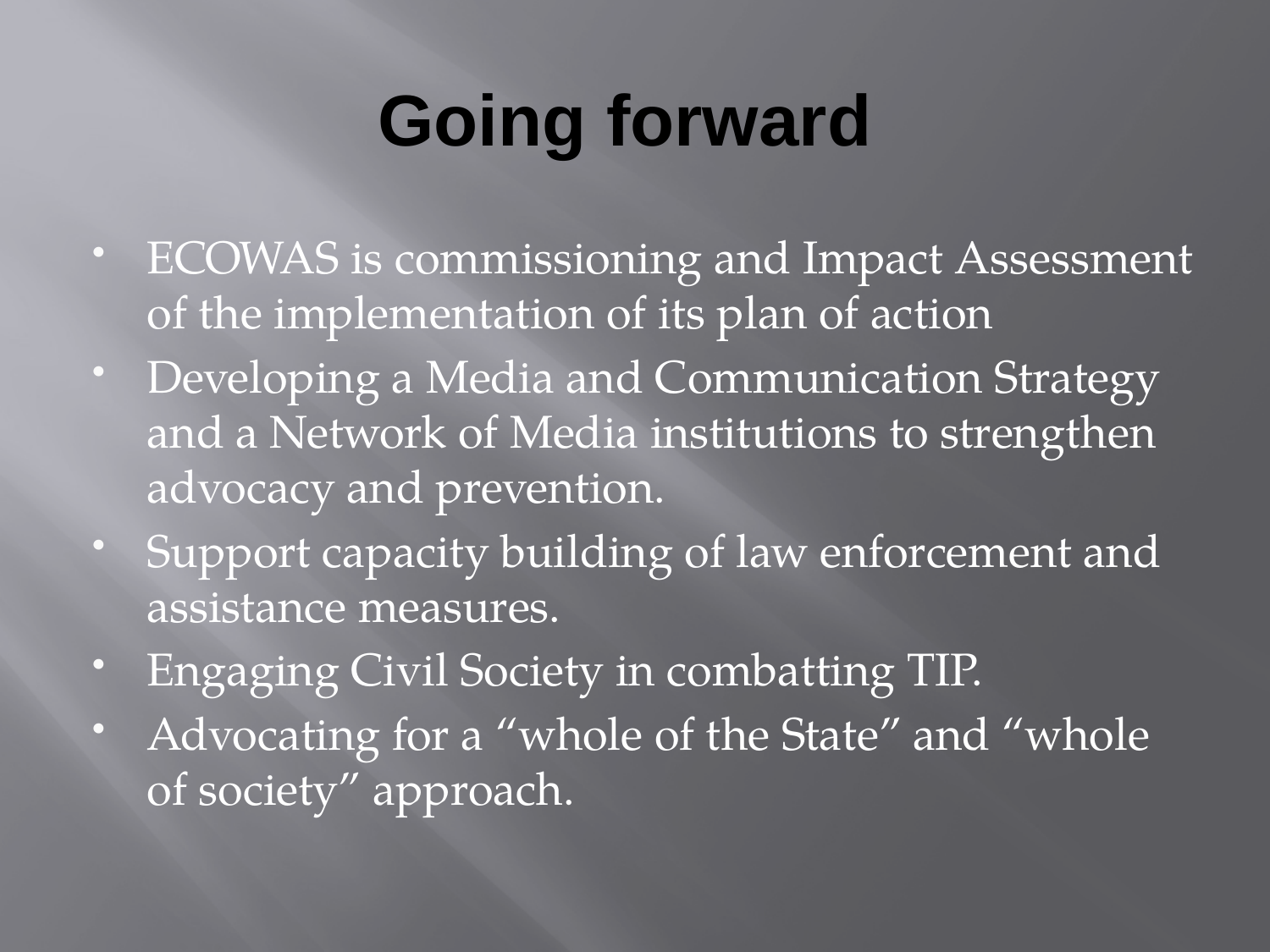

# Going forward
ECOWAS is commissioning and Impact Assessment of the implementation of its plan of action
Developing a Media and Communication Strategy and a Network of Media institutions to strengthen advocacy and prevention.
Support capacity building of law enforcement and assistance measures.
Engaging Civil Society in combatting TIP.
Advocating for a “whole of the State” and “whole of society” approach.